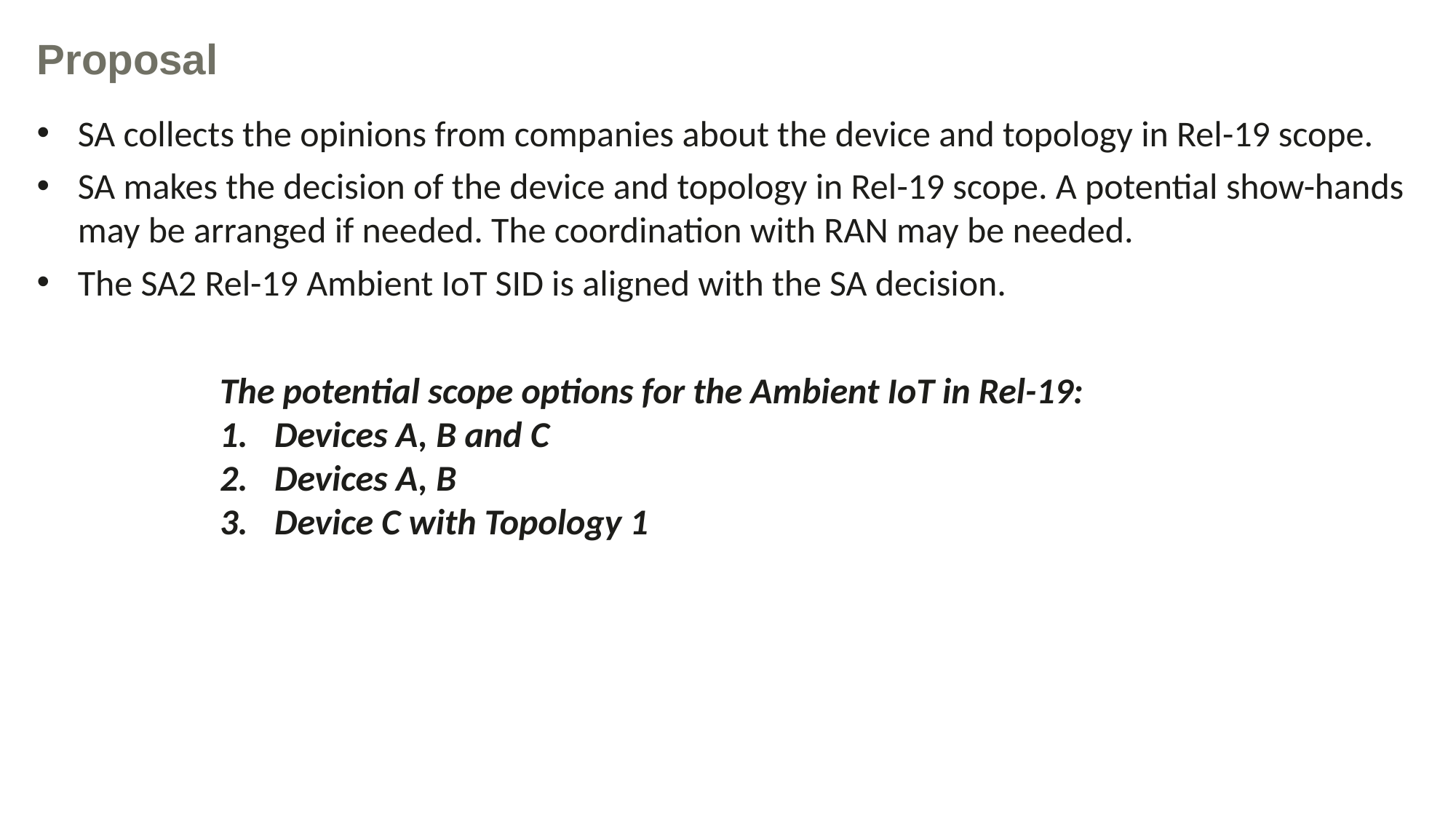

Proposal
SA collects the opinions from companies about the device and topology in Rel-19 scope.
SA makes the decision of the device and topology in Rel-19 scope. A potential show-hands may be arranged if needed. The coordination with RAN may be needed.
The SA2 Rel-19 Ambient IoT SID is aligned with the SA decision.
The potential scope options for the Ambient IoT in Rel-19:
Devices A, B and C
Devices A, B
Device C with Topology 1